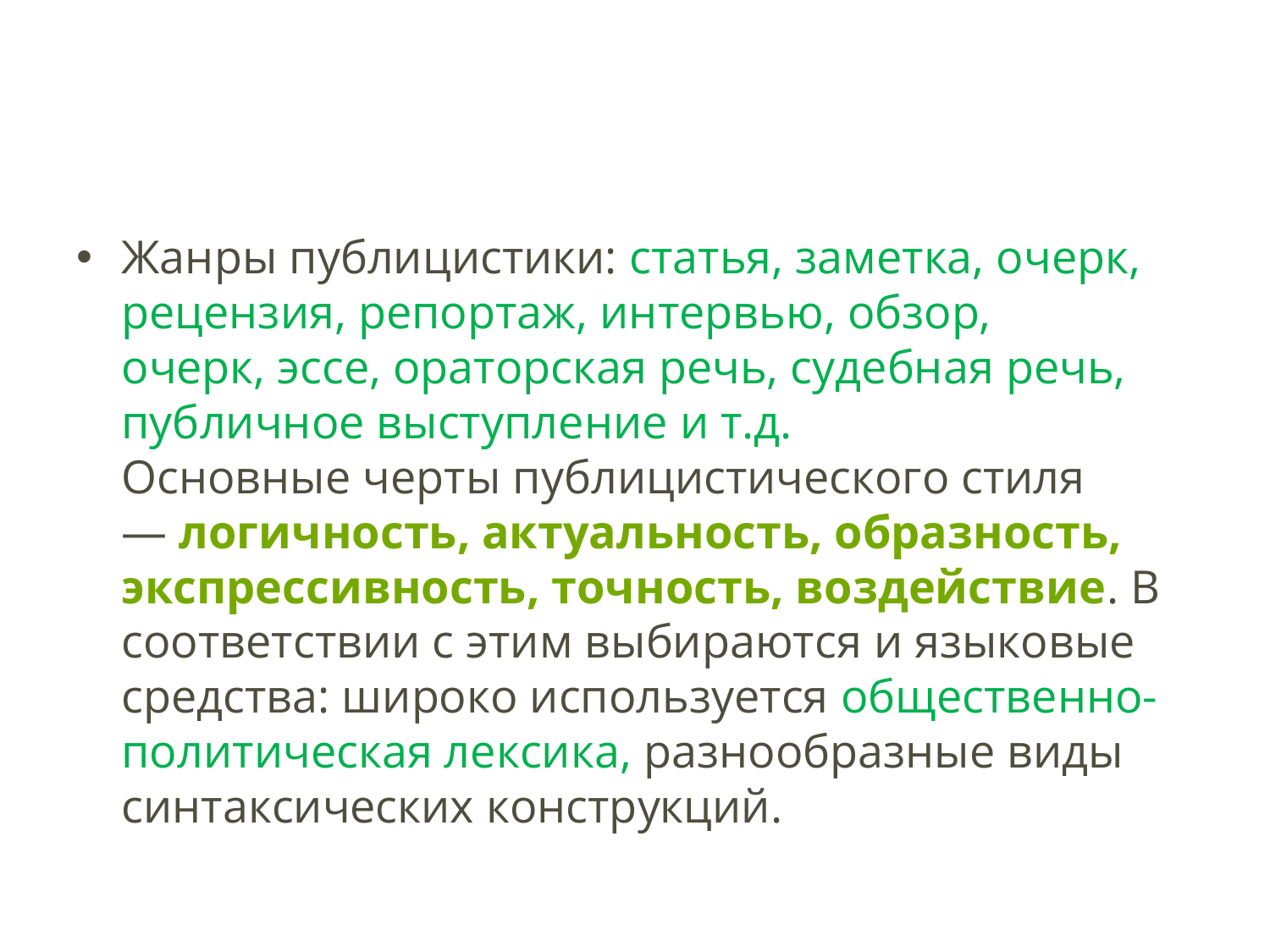

#
Жанры публицистики: статья, заметка, очерк, рецензия, репортаж, интервью, обзор, очерк, эссе, ораторская речь, судебная речь, публичное выступление и т.д.
Основные черты публицистического стиля — логичность, актуальность, образность, экспрессивность, точность, воздействие. В соответствии с этим выбираются и языковые средства: широко используется общественно-политическая лексика, разнообразные виды синтаксических конструкций.